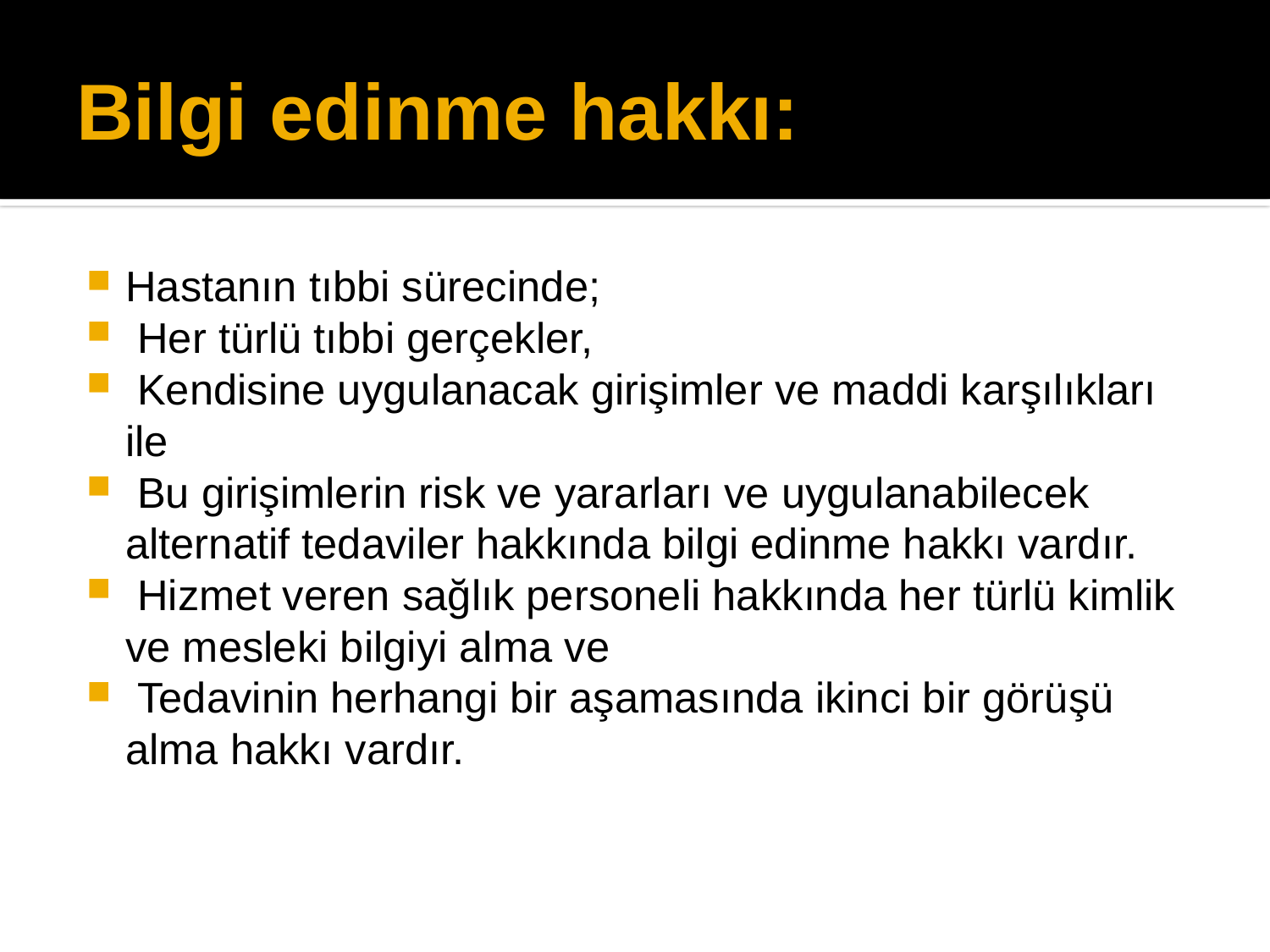

# Bilgi edinme hakkı:
Hastanın tıbbi sürecinde;
 Her türlü tıbbi gerçekler,
 Kendisine uygulanacak girişimler ve maddi karşılıkları ile
 Bu girişimlerin risk ve yararları ve uygulanabilecek alternatif tedaviler hakkında bilgi edinme hakkı vardır.
 Hizmet veren sağlık personeli hakkında her türlü kimlik ve mesleki bilgiyi alma ve
 Tedavinin herhangi bir aşamasında ikinci bir görüşü alma hakkı vardır.